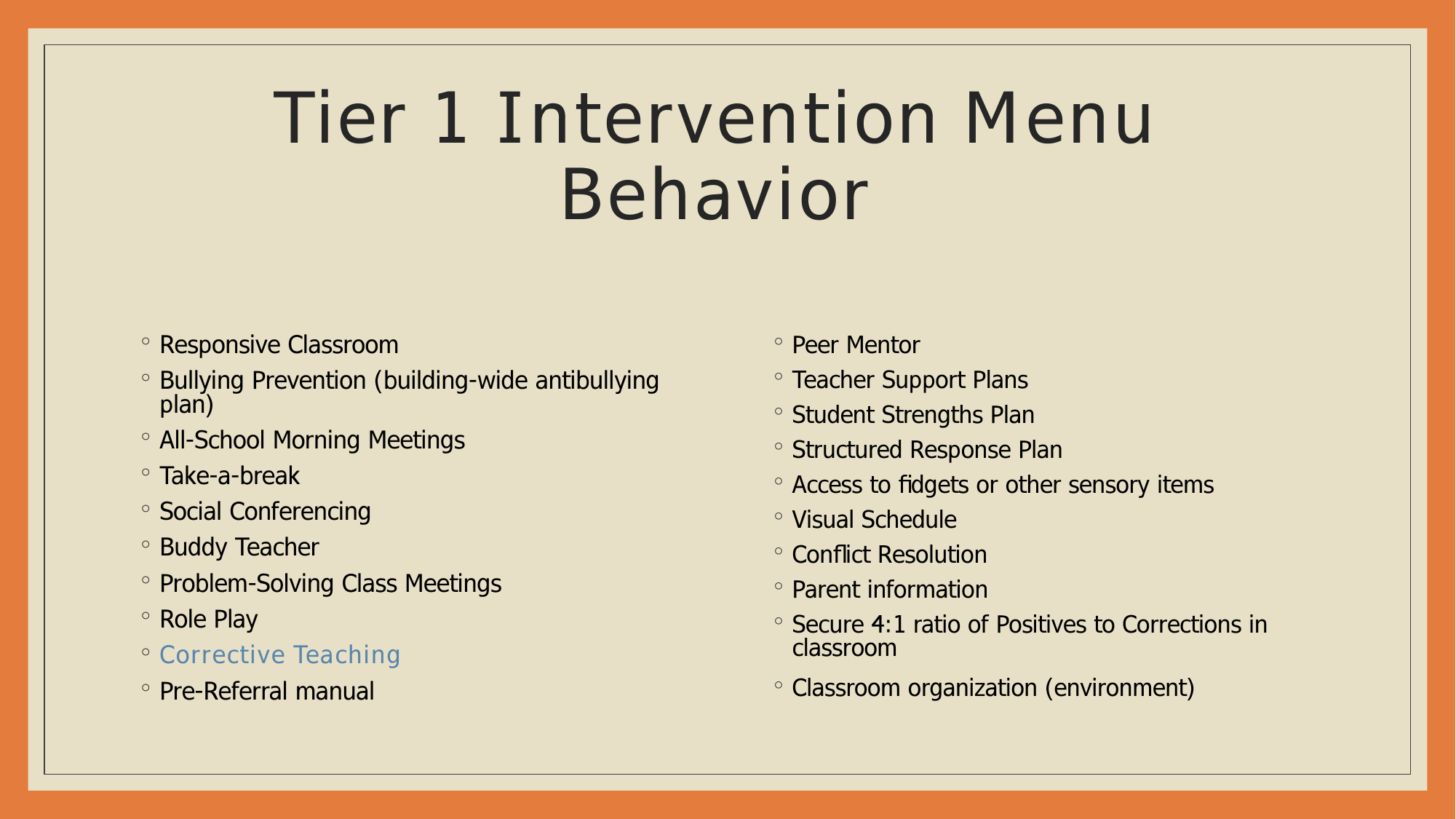

# Tier 1 Intervention Menu Behavior
Responsive Classroom
Bullying Prevention (building-wide antibullying plan)
All-School Morning Meetings
Take-a-break
Social Conferencing
Buddy Teacher
Problem-Solving Class Meetings
Role Play
Corrective Teaching
Pre-Referral manual

Peer Mentor
Teacher Support Plans
Student Strengths Plan
Structured Response Plan
Access to fidgets or other sensory items
Visual Schedule
Conflict Resolution
Parent information
Secure 4:1 ratio of Positives to Corrections in classroom
Classroom organization (environment)